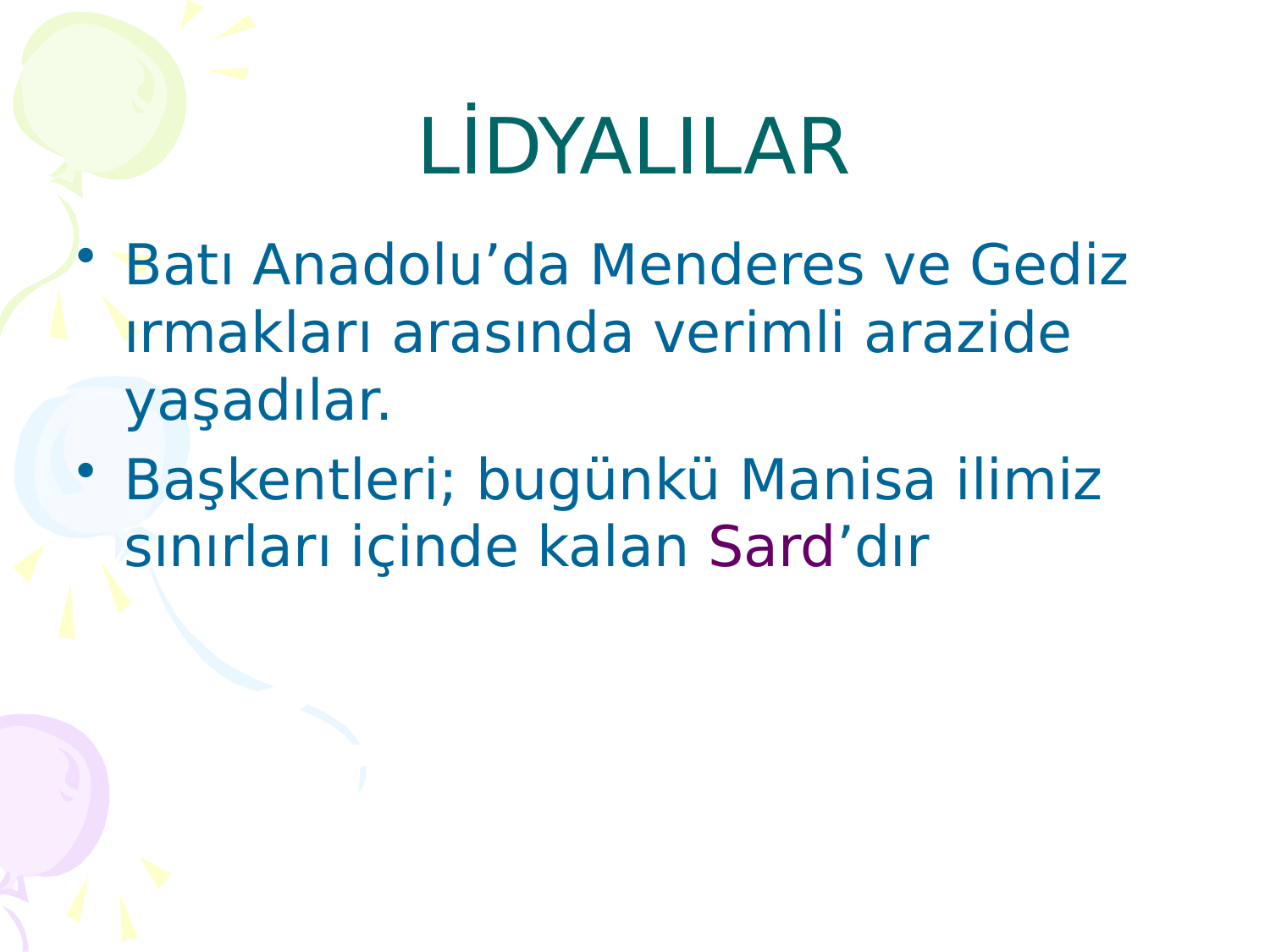

# LİDYALILAR
Batı Anadolu’da Menderes ve Gediz ırmakları arasında verimli arazide yaşadılar.
Başkentleri; bugünkü Manisa ilimiz sınırları içinde kalan Sard’dır